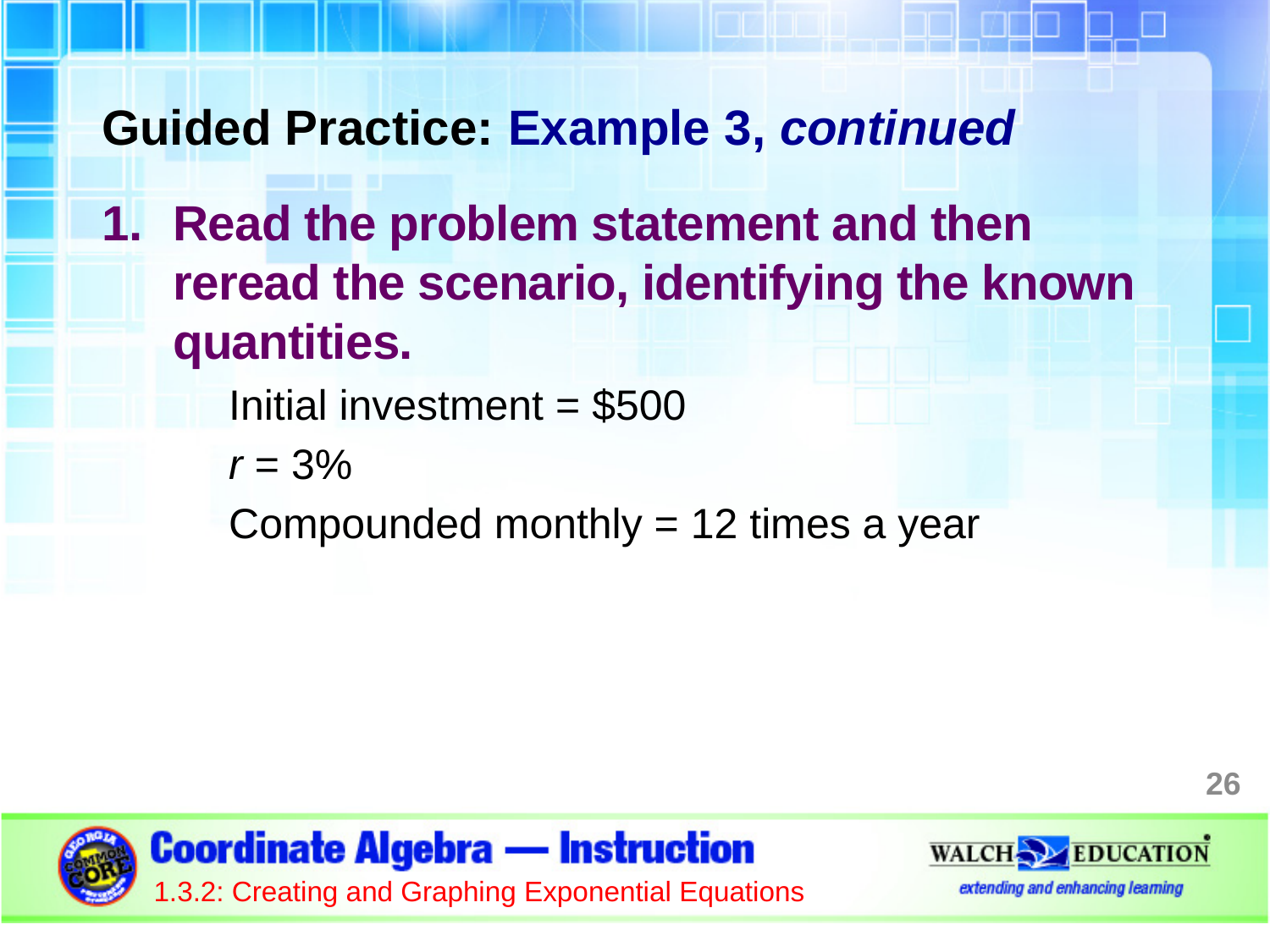

Guided Practice: Example 3, continued

Read the problem statement and then reread the scenario, identifying the known quantities.
Initial investment = $500
r = 3%
Compounded monthly = 12 times a year
26
1.3.2: Creating and Graphing Exponential Equations